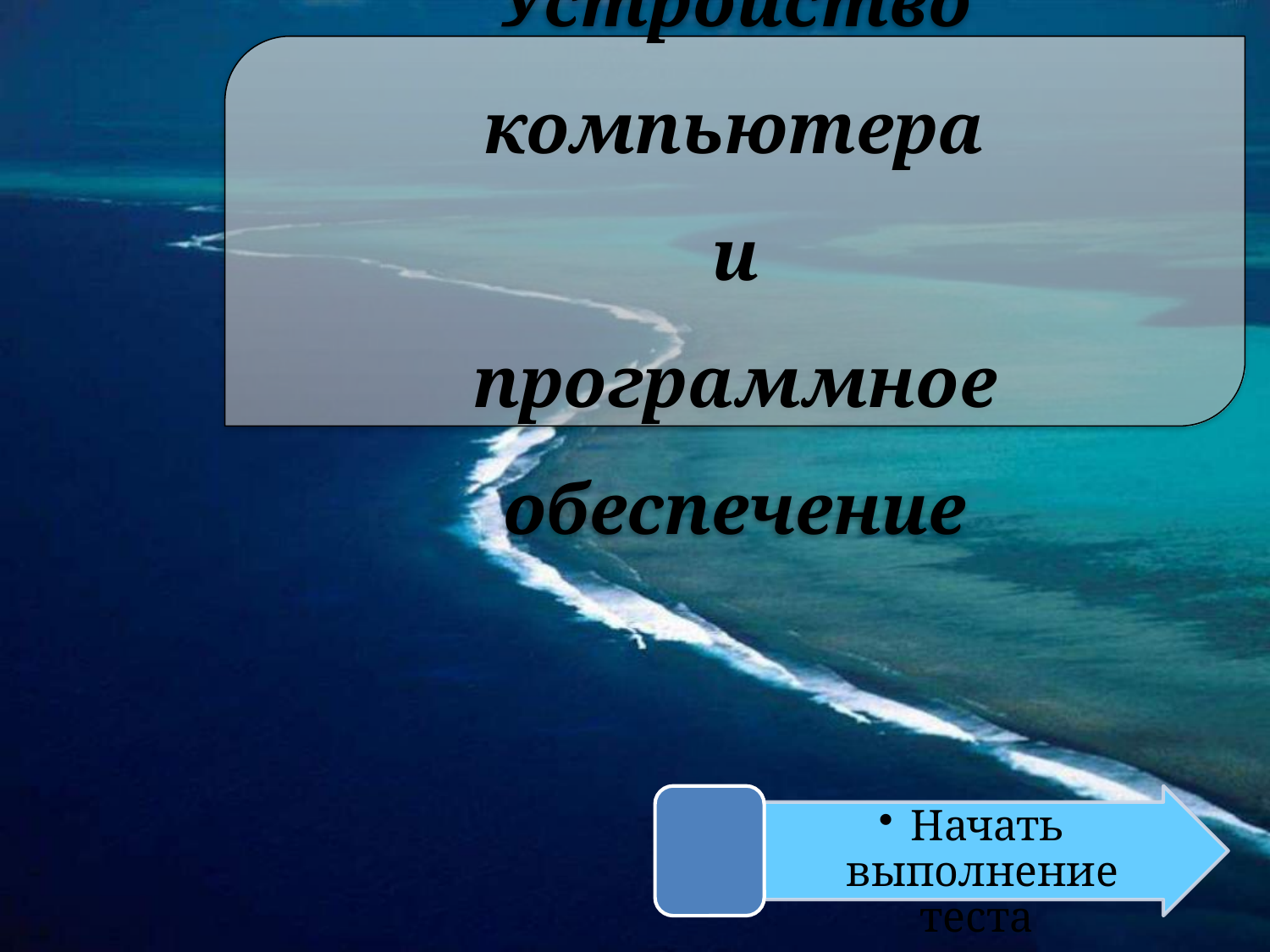

Устройство компьютера
 и
программное обеспечение
Начать выполнение  теста